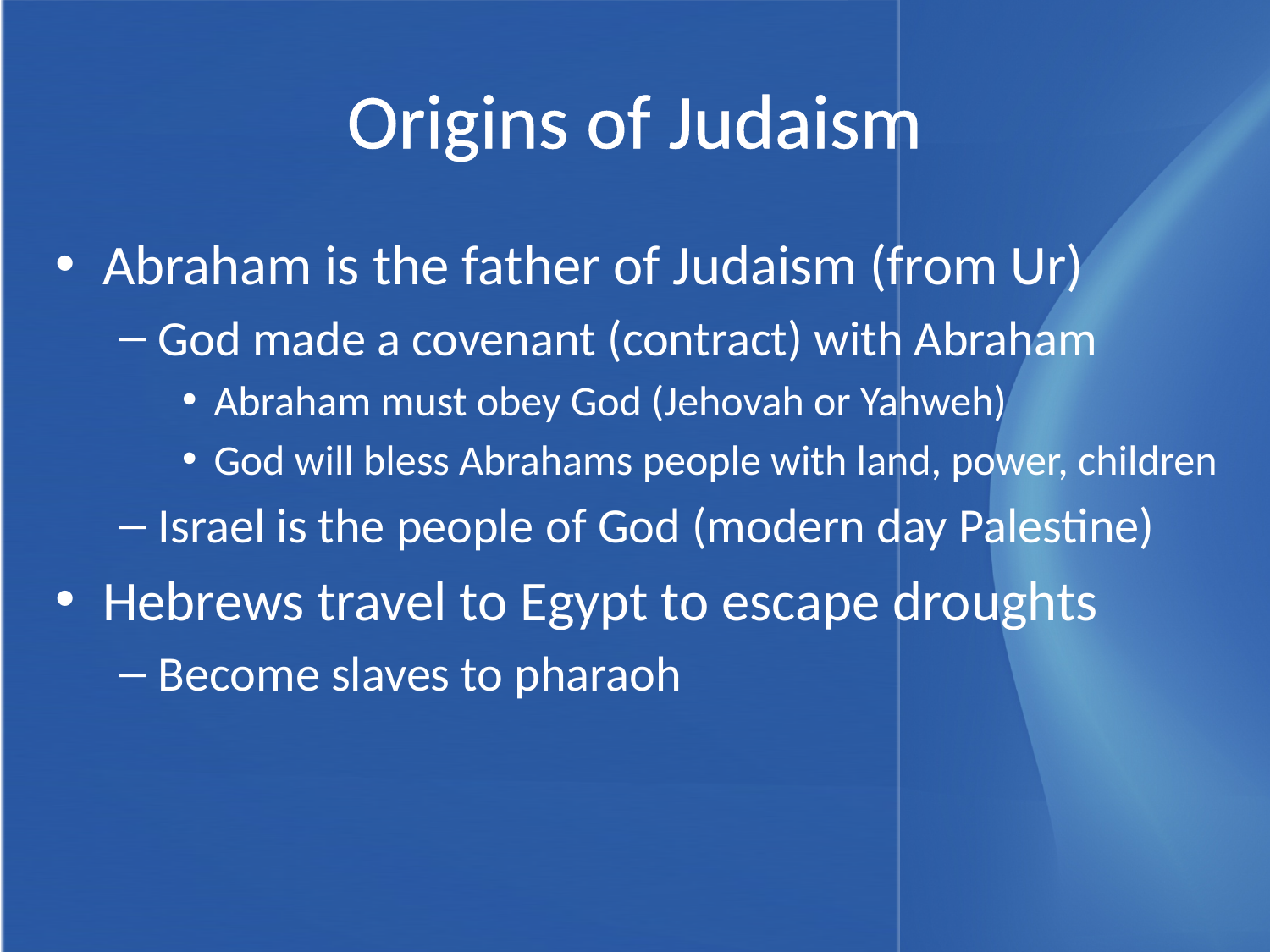

# Origins of Judaism
Abraham is the father of Judaism (from Ur)
God made a covenant (contract) with Abraham
Abraham must obey God (Jehovah or Yahweh)
God will bless Abrahams people with land, power, children
Israel is the people of God (modern day Palestine)
Hebrews travel to Egypt to escape droughts
Become slaves to pharaoh